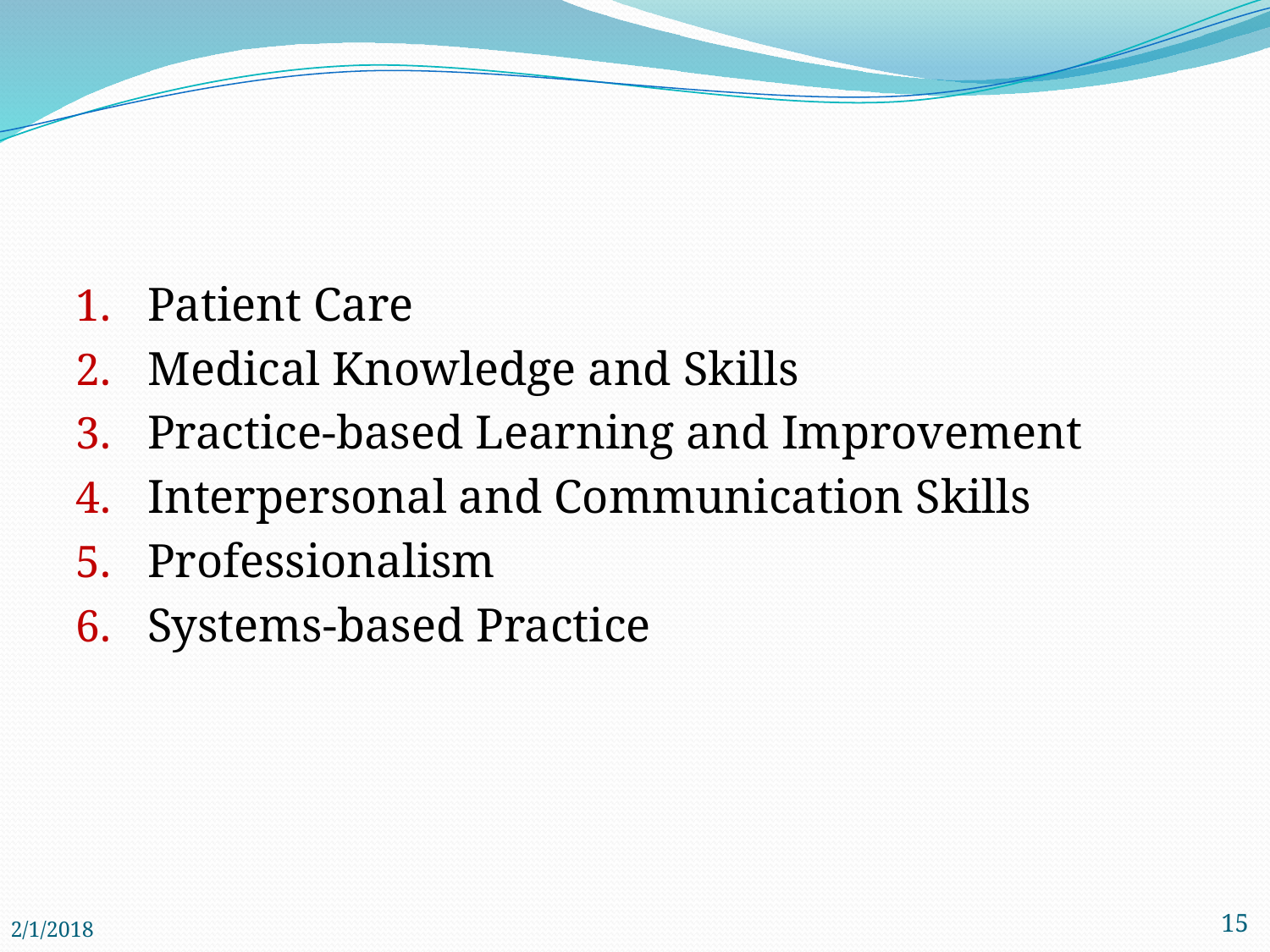

#
Patient Care
Medical Knowledge and Skills
Practice-based Learning and Improvement
Interpersonal and Communication Skills
Professionalism
Systems-based Practice

2/1/2018
15